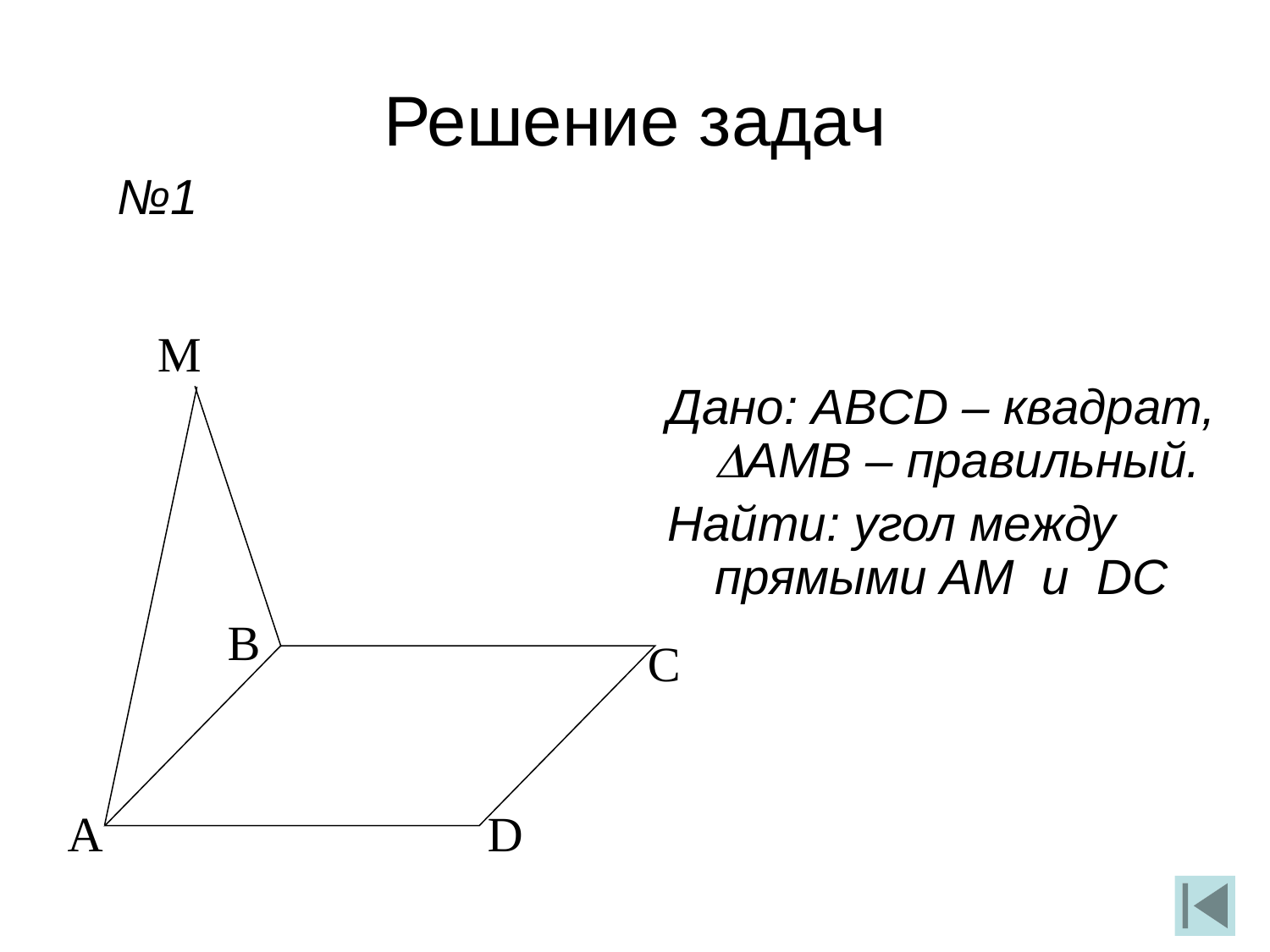

Решение задач
№1
М

В
С

А
D
Дано: ABCD – квадрат, ΔАМВ – правильный.
Найти: угол между прямыми АМ  и  DC